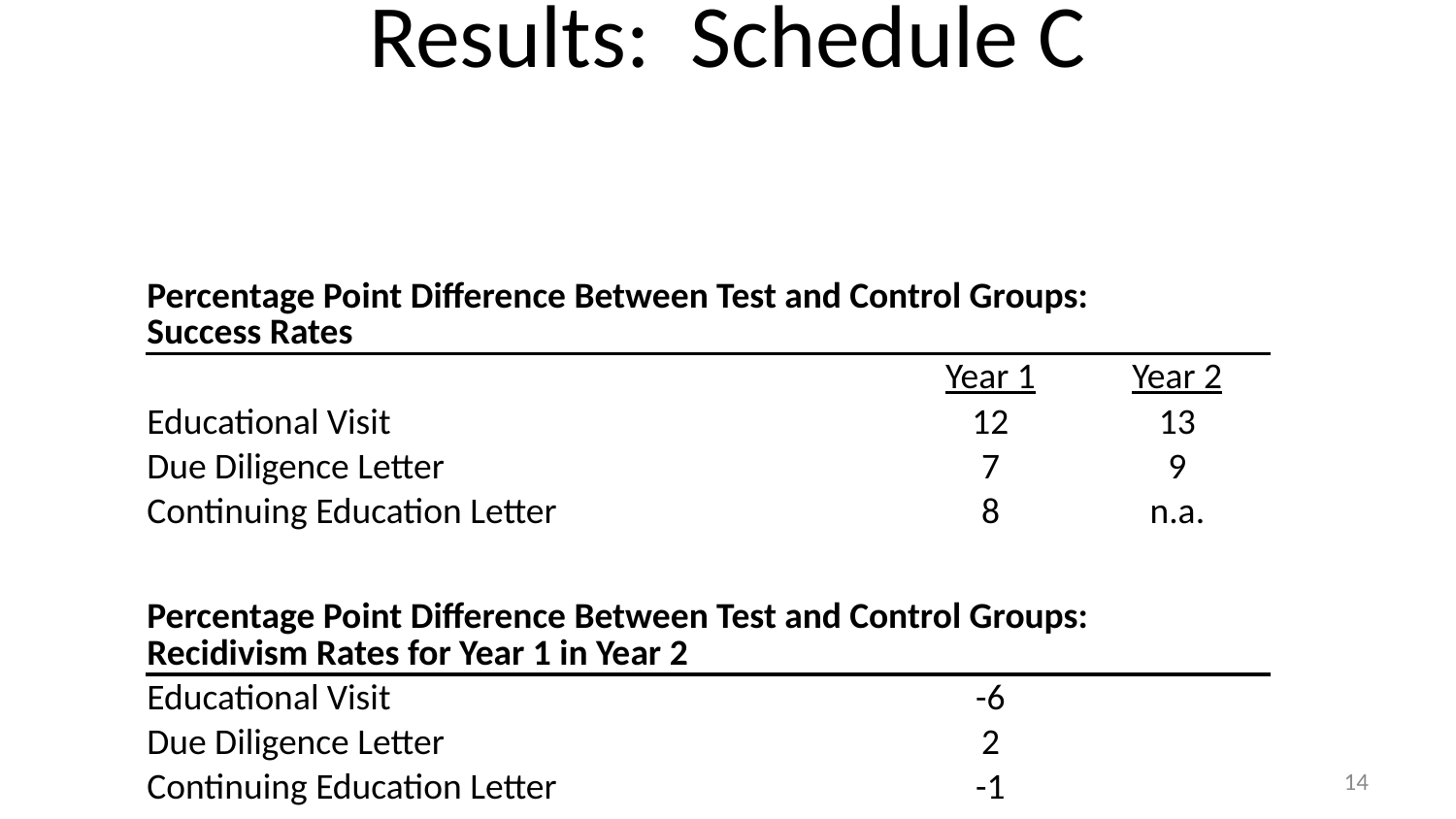

# Results:  Schedule C
| Percentage Point Difference Between Test and Control Groups: Success Rates |  |  |
| --- | --- | --- |
|  | Year 1 | Year 2 |
| Educational Visit | 12 | 13 |
| Due Diligence Letter | 7 | 9 |
| Continuing Education Letter | 8 | n.a. |
|  |  |  |
| Percentage Point Difference Between Test and Control Groups: Recidivism Rates for Year 1 in Year 2 |  |  |
| Educational Visit | -6 |  |
| Due Diligence Letter | 2 |  |
| Continuing Education Letter | -1 |  |
14